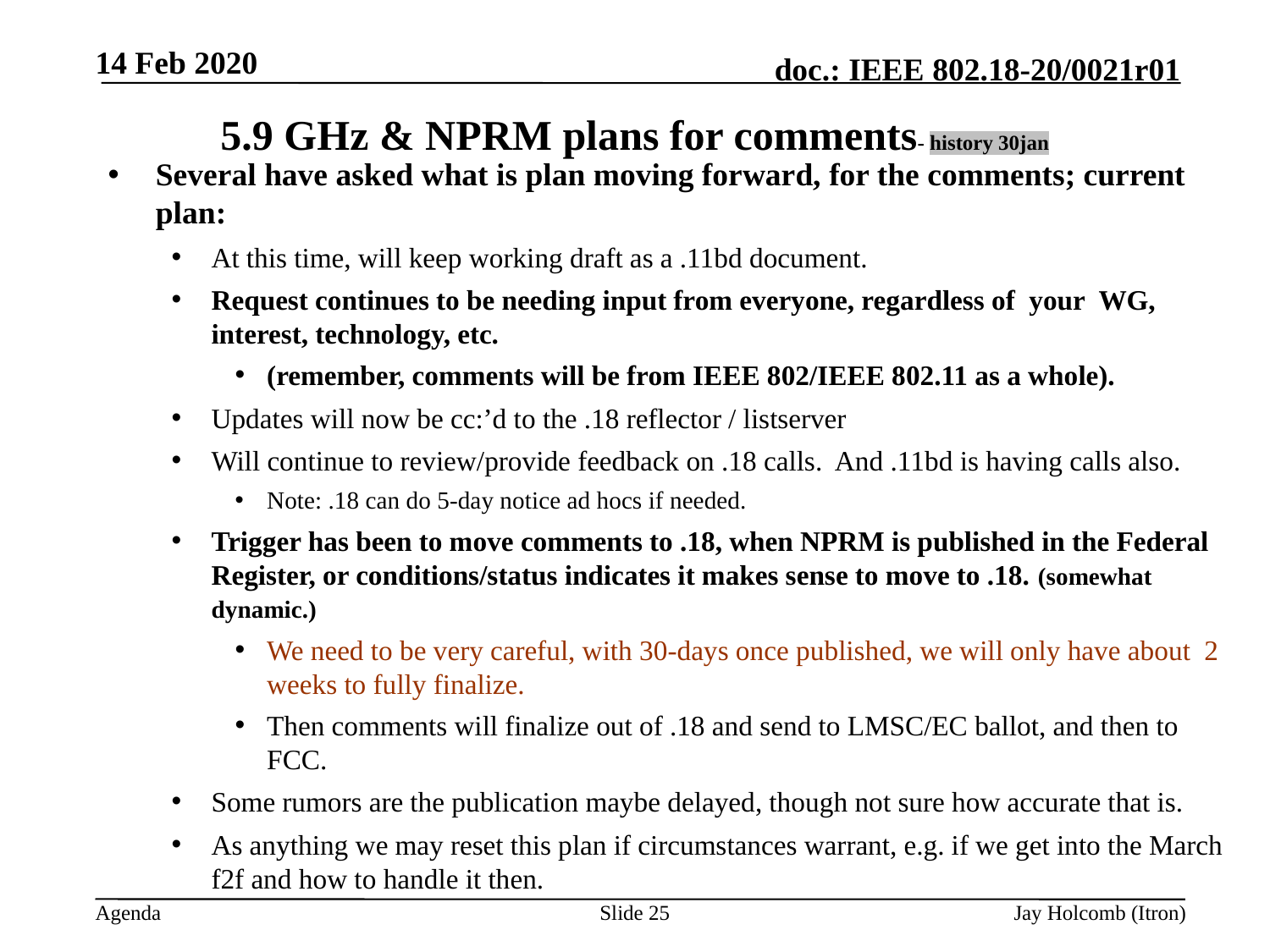

14 Feb 2020
# 5.9 GHz & NPRM plans for comments- history 30jan
Several have asked what is plan moving forward, for the comments; current plan:
At this time, will keep working draft as a .11bd document.
Request continues to be needing input from everyone, regardless of  your  WG, interest, technology, etc.
(remember, comments will be from IEEE 802/IEEE 802.11 as a whole).
Updates will now be cc:’d to the .18 reflector / listserver
Will continue to review/provide feedback on .18 calls.  And .11bd is having calls also.
Note: .18 can do 5-day notice ad hocs if needed.
Trigger has been to move comments to .18, when NPRM is published in the Federal Register, or conditions/status indicates it makes sense to move to .18. (somewhat dynamic.)
We need to be very careful, with 30-days once published, we will only have about  2 weeks to fully finalize.
Then comments will finalize out of .18 and send to LMSC/EC ballot, and then to FCC.
Some rumors are the publication maybe delayed, though not sure how accurate that is.
As anything we may reset this plan if circumstances warrant, e.g. if we get into the March f2f and how to handle it then.
Slide 25
Jay Holcomb (Itron)